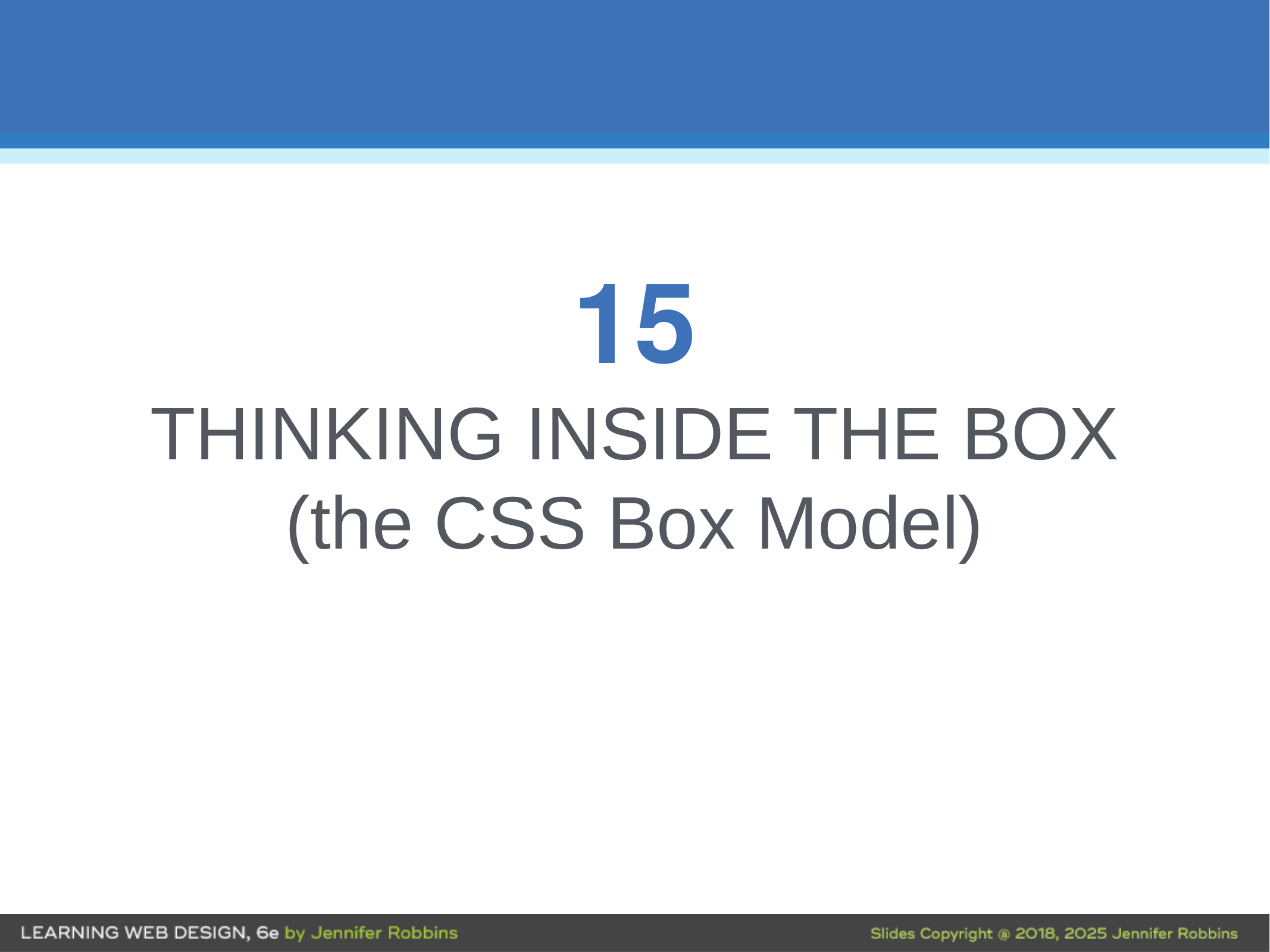

15
THINKING INSIDE THE BOX
(the CSS Box Model)